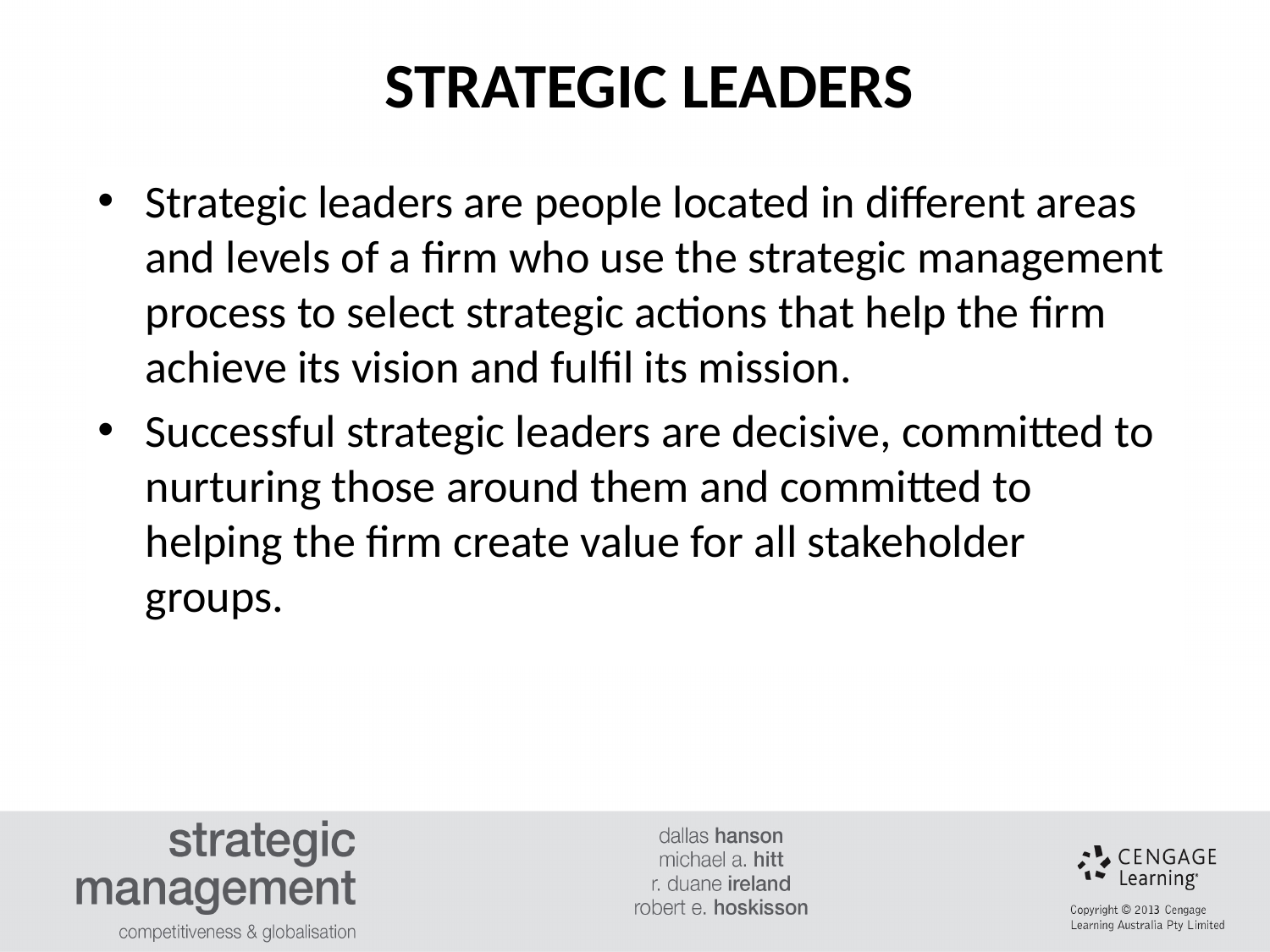

STRATEGIC LEADERS
#
Strategic leaders are people located in different areas and levels of a firm who use the strategic management process to select strategic actions that help the firm achieve its vision and fulfil its mission.
Successful strategic leaders are decisive, committed to nurturing those around them and committed to helping the firm create value for all stakeholder groups.